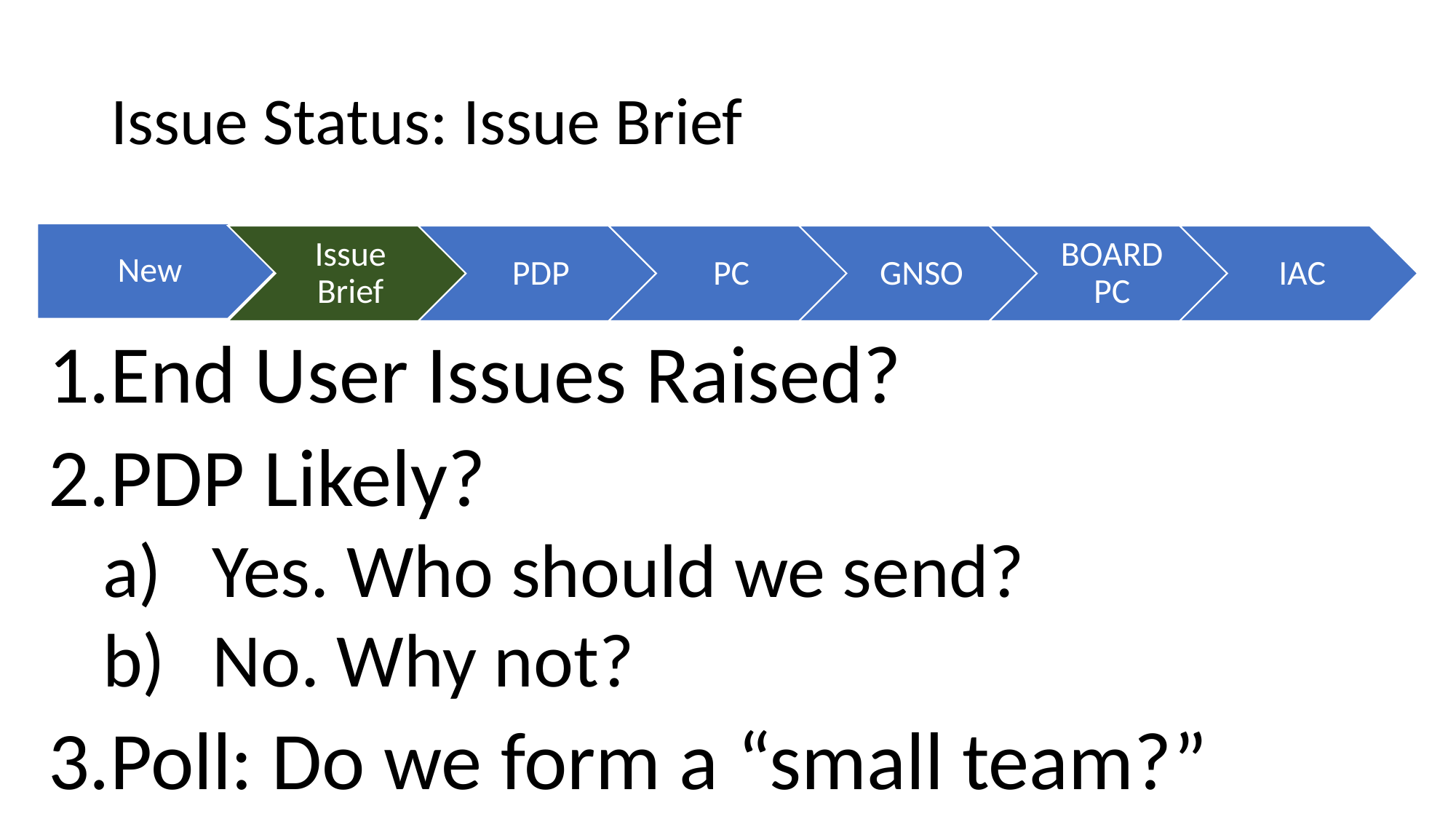

# Issue Status: Issue Brief
New
Issue Brief
PDP
PC
GNSO
BOARD PC
IAC
End User Issues Raised?
PDP Likely?
Yes. Who should we send?
No. Why not?
Poll: Do we form a “small team?”